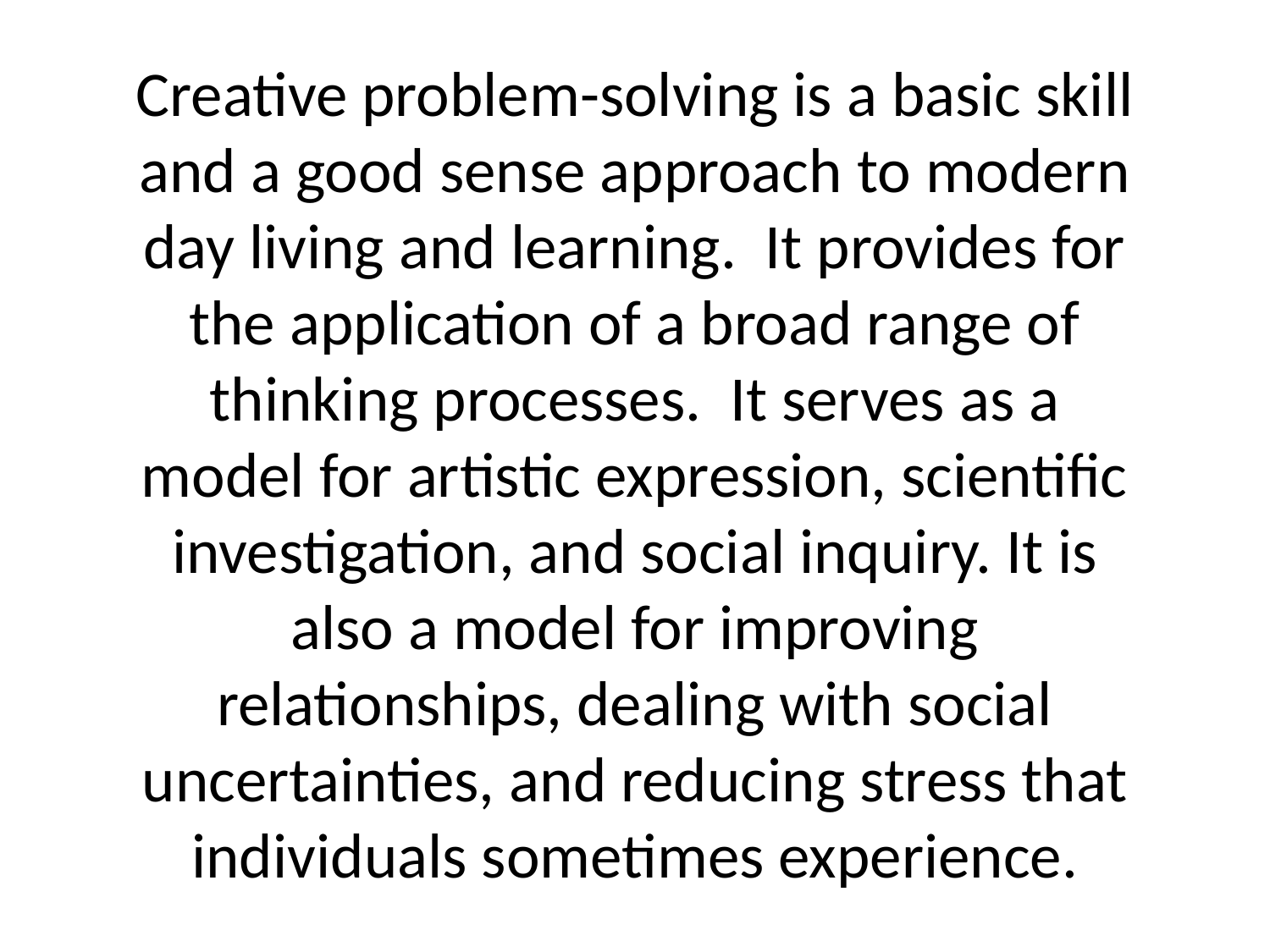

Creative problem-solving is a basic skill and a good sense approach to modern day living and learning.  It provides for the application of a broad range of thinking processes.  It serves as a model for artistic expression, scientific investigation, and social inquiry. It is also a model for improving relationships, dealing with social uncertainties, and reducing stress that individuals sometimes experience.